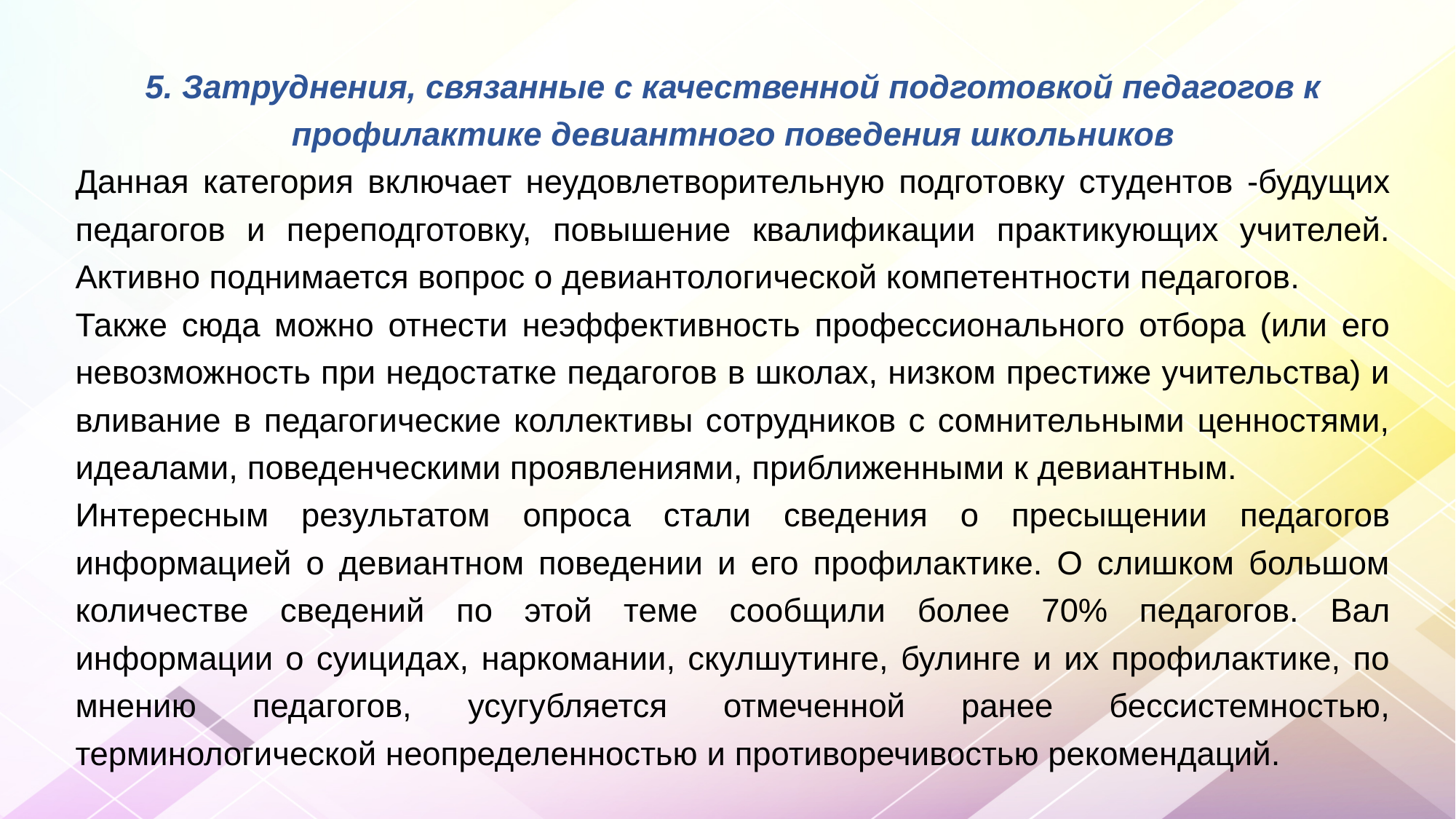

5. Затруднения, связанные с качественной подготовкой педагогов к профилактике девиантного поведения школьников
	Данная категория включает неудовлетворительную подготовку студентов -будущих педагогов и переподготовку, повышение квалификации практикующих учителей. Активно поднимается вопрос о девиантологической компетентности педагогов.
	Также сюда можно отнести неэффективность профессионального отбора (или его невозможность при недостатке педагогов в школах, низком престиже учительства) и вливание в педагогические коллективы сотрудников с сомнительными ценностями, идеалами, поведенческими проявлениями, приближенными к девиантным.
	Интересным результатом опроса стали сведения о пресыщении педагогов информацией о девиантном поведении и его профилактике. О слишком большом количестве сведений по этой теме сообщили более 70% педагогов. Вал информации о суицидах, наркомании, скулшутинге, булинге и их профилактике, по мнению педагогов, усугубляется отмеченной ранее бессистемностью, терминологической неопределенностью и противоречивостью рекомендаций.